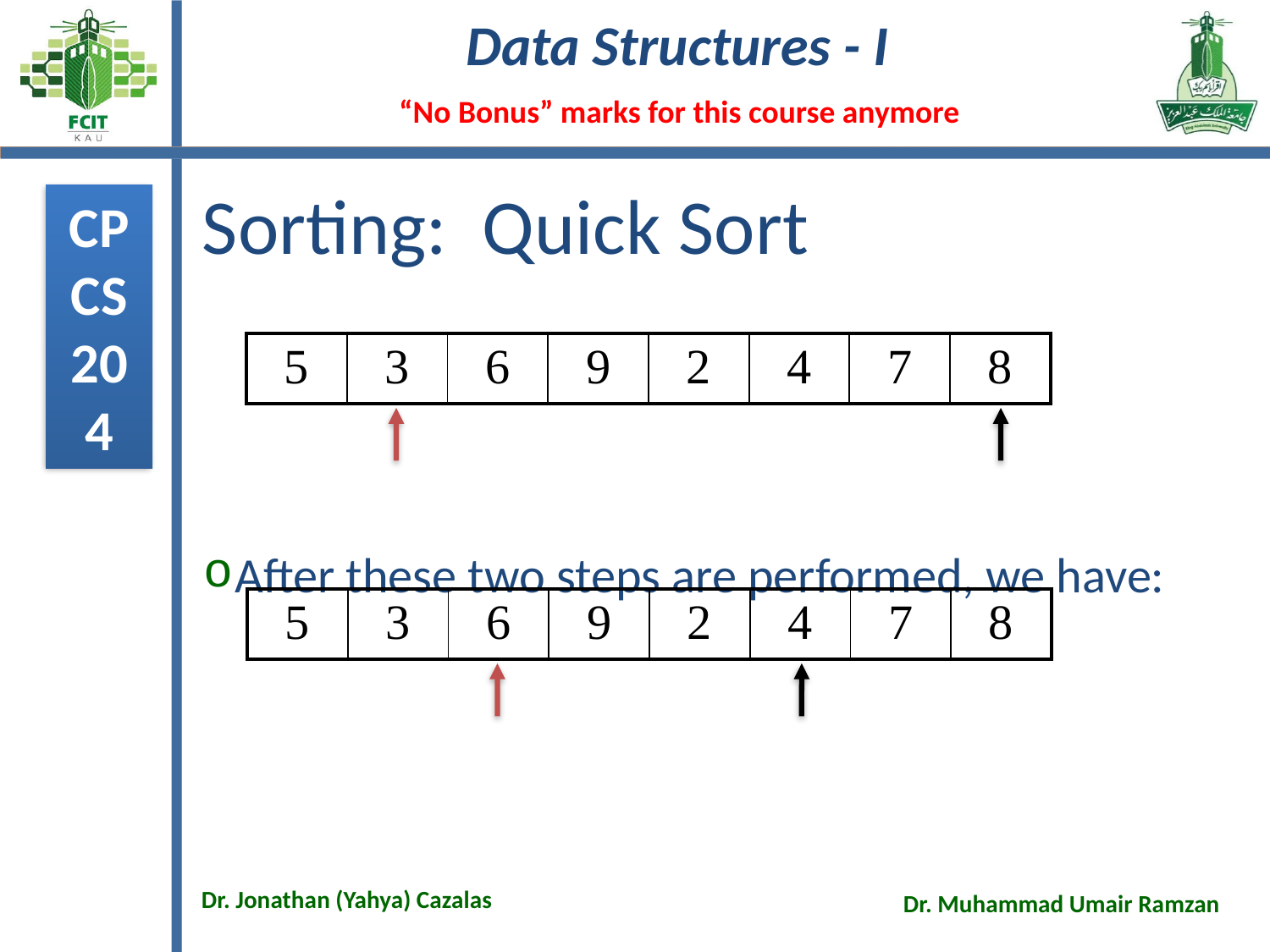

# Sorting:  Quick Sort

After these two steps are performed, we have:

| 5 | 3 | 6 | 9 | 2 | 4 | 7 | 8 |
| --- | --- | --- | --- | --- | --- | --- | --- |

| 5 | 3 | 6 | 9 | 2 | 4 | 7 | 8 |
| --- | --- | --- | --- | --- | --- | --- | --- |